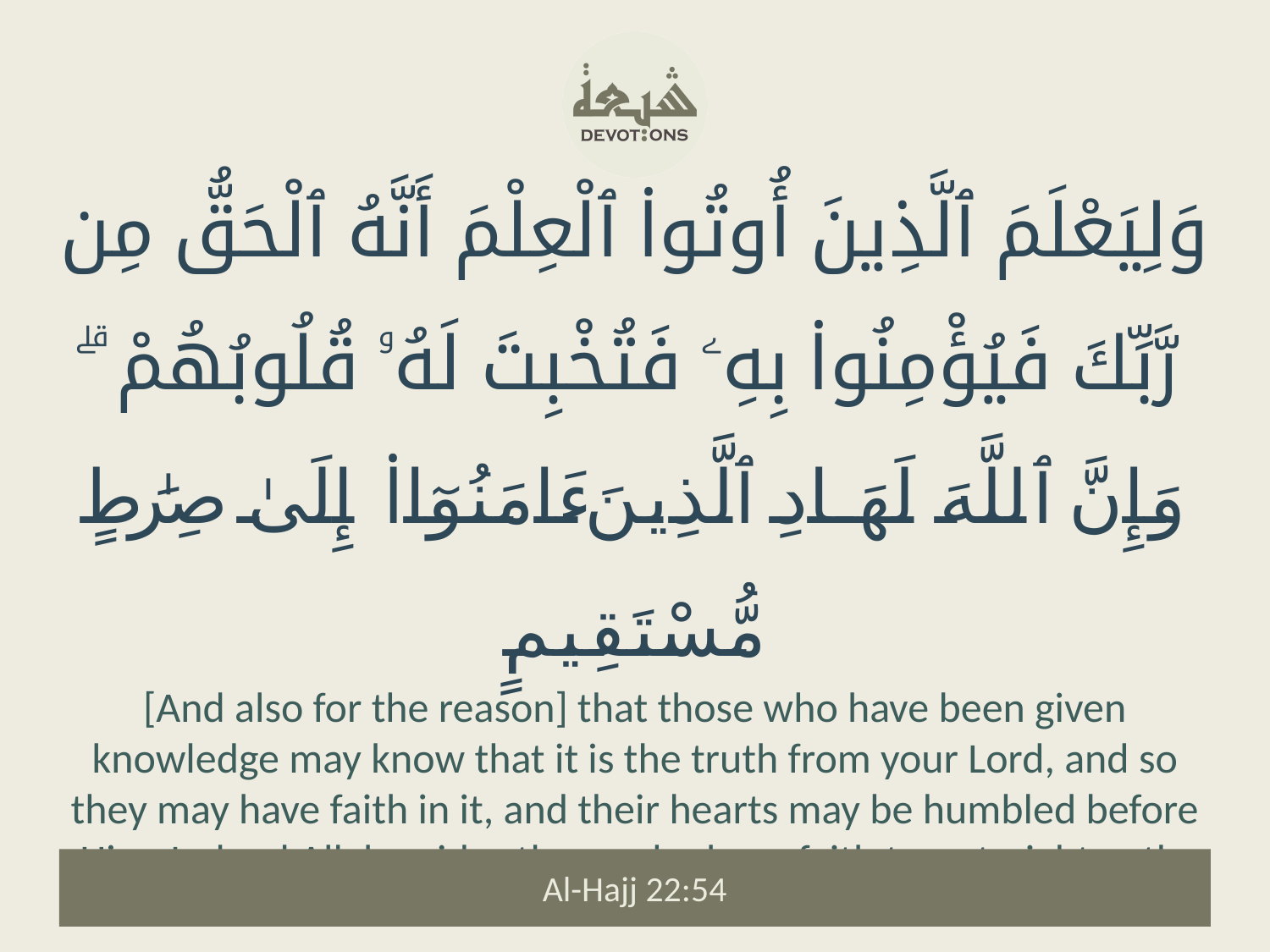

وَلِيَعْلَمَ ٱلَّذِينَ أُوتُوا۟ ٱلْعِلْمَ أَنَّهُ ٱلْحَقُّ مِن رَّبِّكَ فَيُؤْمِنُوا۟ بِهِۦ فَتُخْبِتَ لَهُۥ قُلُوبُهُمْ ۗ وَإِنَّ ٱللَّهَ لَهَادِ ٱلَّذِينَ ءَامَنُوٓا۟ إِلَىٰ صِرَٰطٍ مُّسْتَقِيمٍ
[And also for the reason] that those who have been given knowledge may know that it is the truth from your Lord, and so they may have faith in it, and their hearts may be humbled before Him. Indeed Allah guides those who have faith to a straight path.
Al-Hajj 22:54